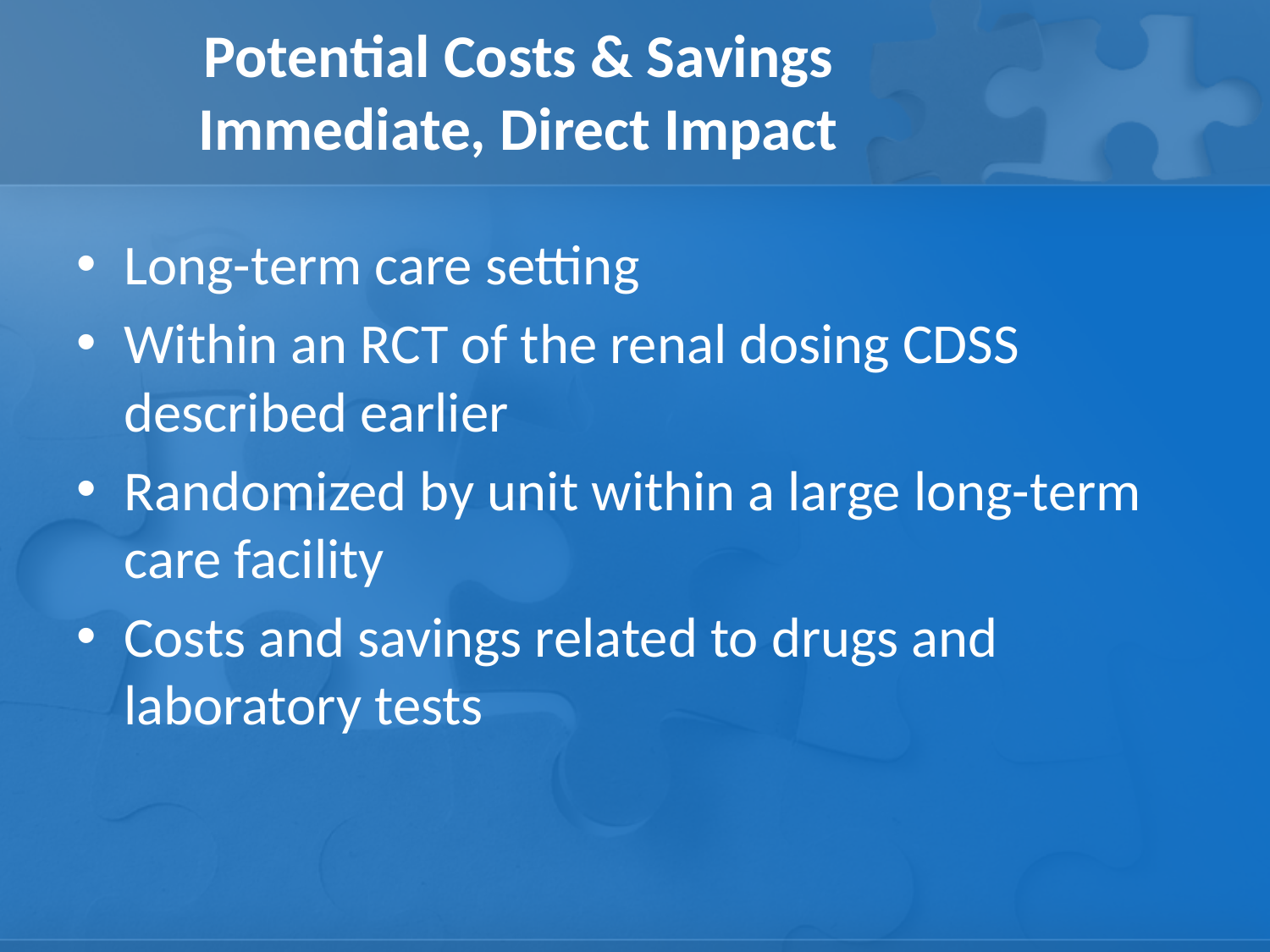

# Potential Costs & Savings Immediate, Direct Impact
Long-term care setting
Within an RCT of the renal dosing CDSS described earlier
Randomized by unit within a large long-term care facility
Costs and savings related to drugs and laboratory tests